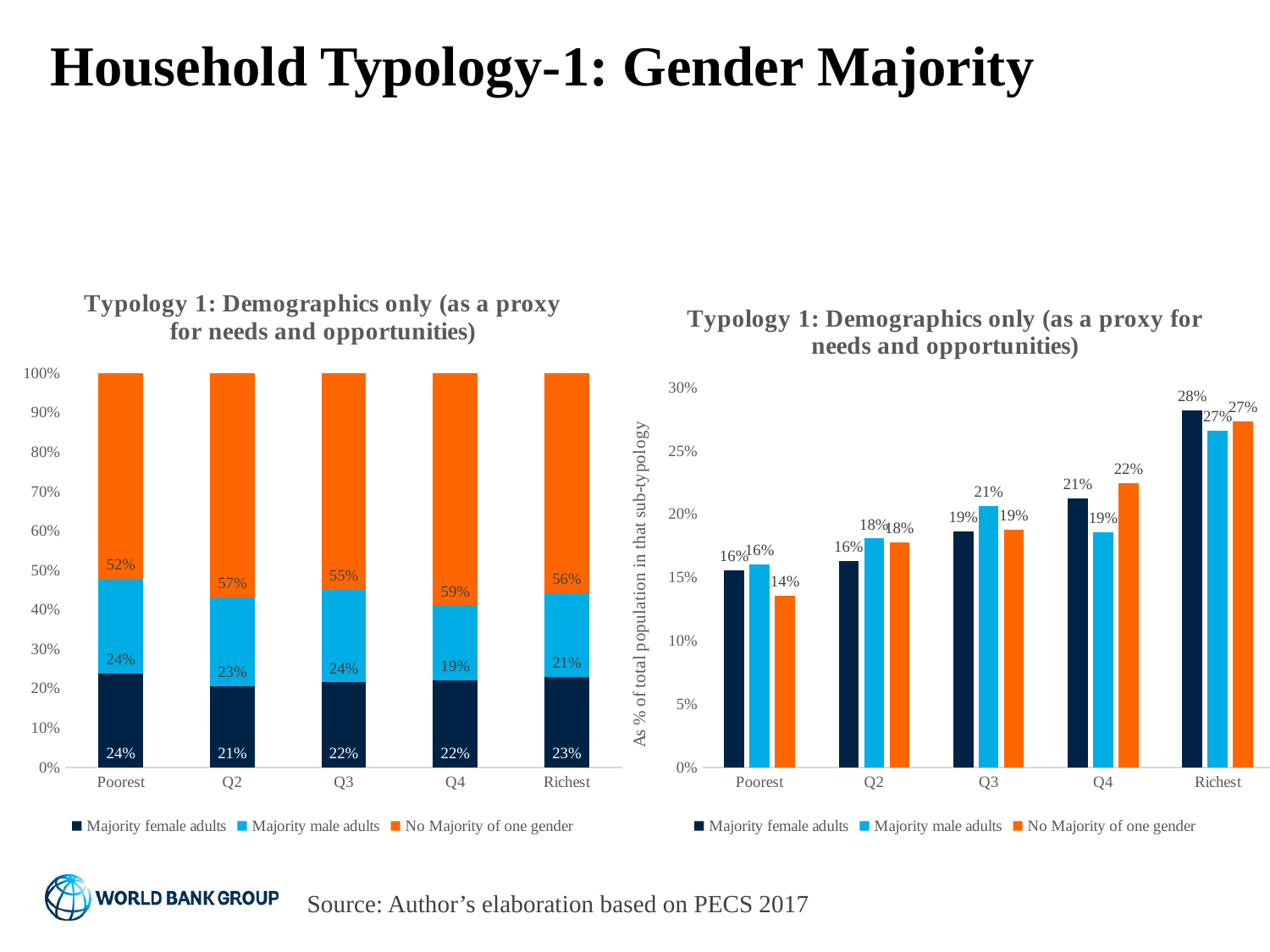

# Household Typology-1: Gender Majority

### Chart: Typology 1: Demographics only (as a proxy for needs and opportunities)

| Category | Majority female adults | Majority male adults | No Majority of one gender |
|---|---|---|---|
| Poorest | 0.23695029084733782 | 0.24129186933769797 | 0.5217578398149643 |
| Q2 | 0.205729682102884 | 0.2257842079388085 | 0.5684861099583075 |
| Q3 | 0.21546484361328558 | 0.23581086598924367 | 0.5487242903974707 |
| Q4 | 0.22020821860330947 | 0.19057509243961923 | 0.5892166889570714 |
| Richest | 0.22827754661167776 | 0.21275873214599877 | 0.5589637212423234 |

### Chart: Typology 1: Demographics only (as a proxy for needs and opportunities)

| Category | Majority female adults | Majority male adults | No Majority of one gender |
|---|---|---|---|
| Poorest | 0.15591376102257098 | 0.160596746229421 | 0.13580842012204758 |
| Q2 | 0.162921689183723 | 0.18085993238785436 | 0.1780870413965666 |
| Q3 | 0.18676684734244803 | 0.2067540544272658 | 0.188151665403255 |
| Q4 | 0.21229067227570586 | 0.18583622722181592 | 0.22469993139574654 |
| Richest | 0.28210703017555216 | 0.2659530397336429 | 0.2732529416823843 |
Source: Author’s elaboration based on PECS 2017